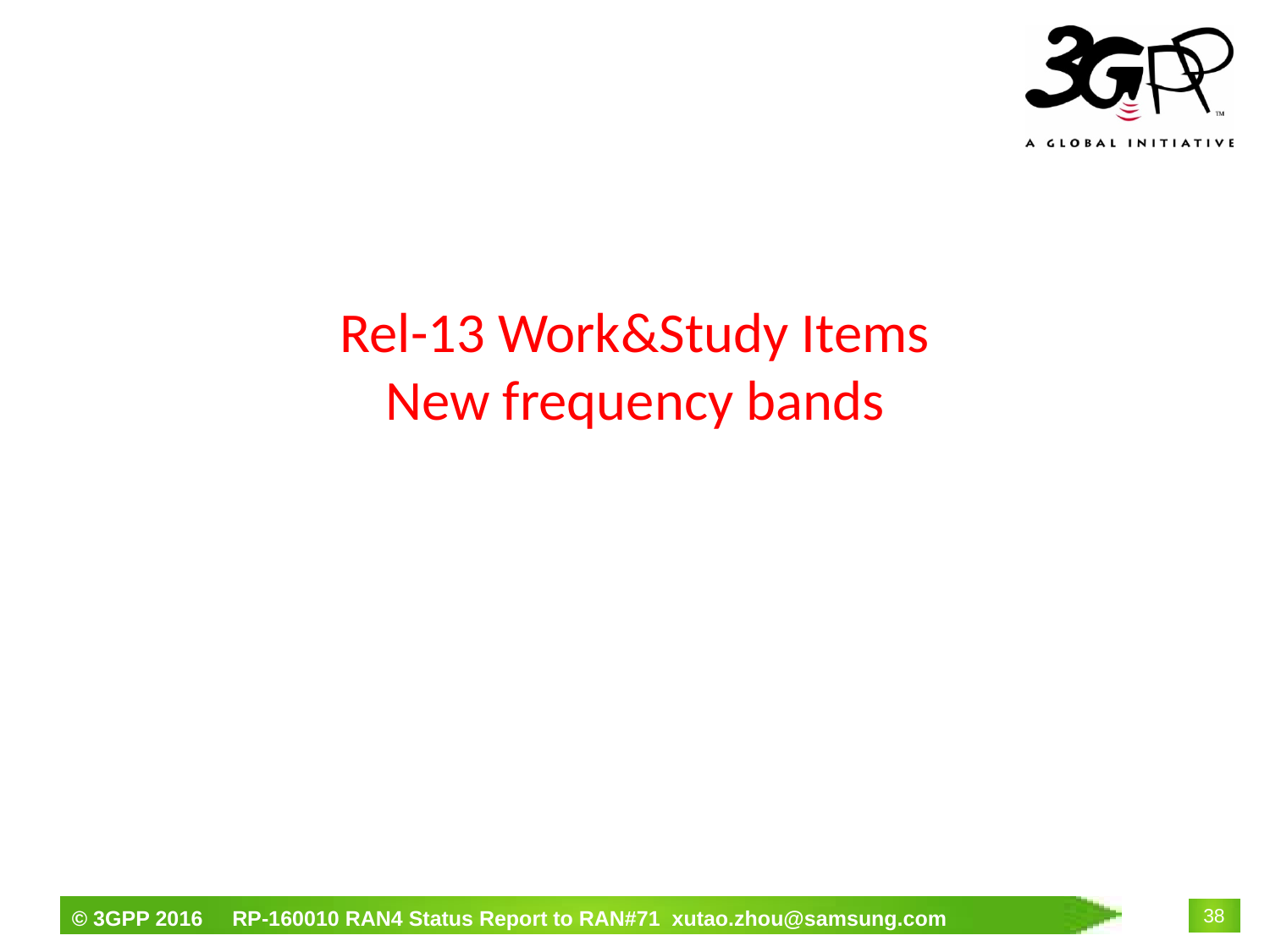

# Rel-13 Work&Study Items New frequency bands